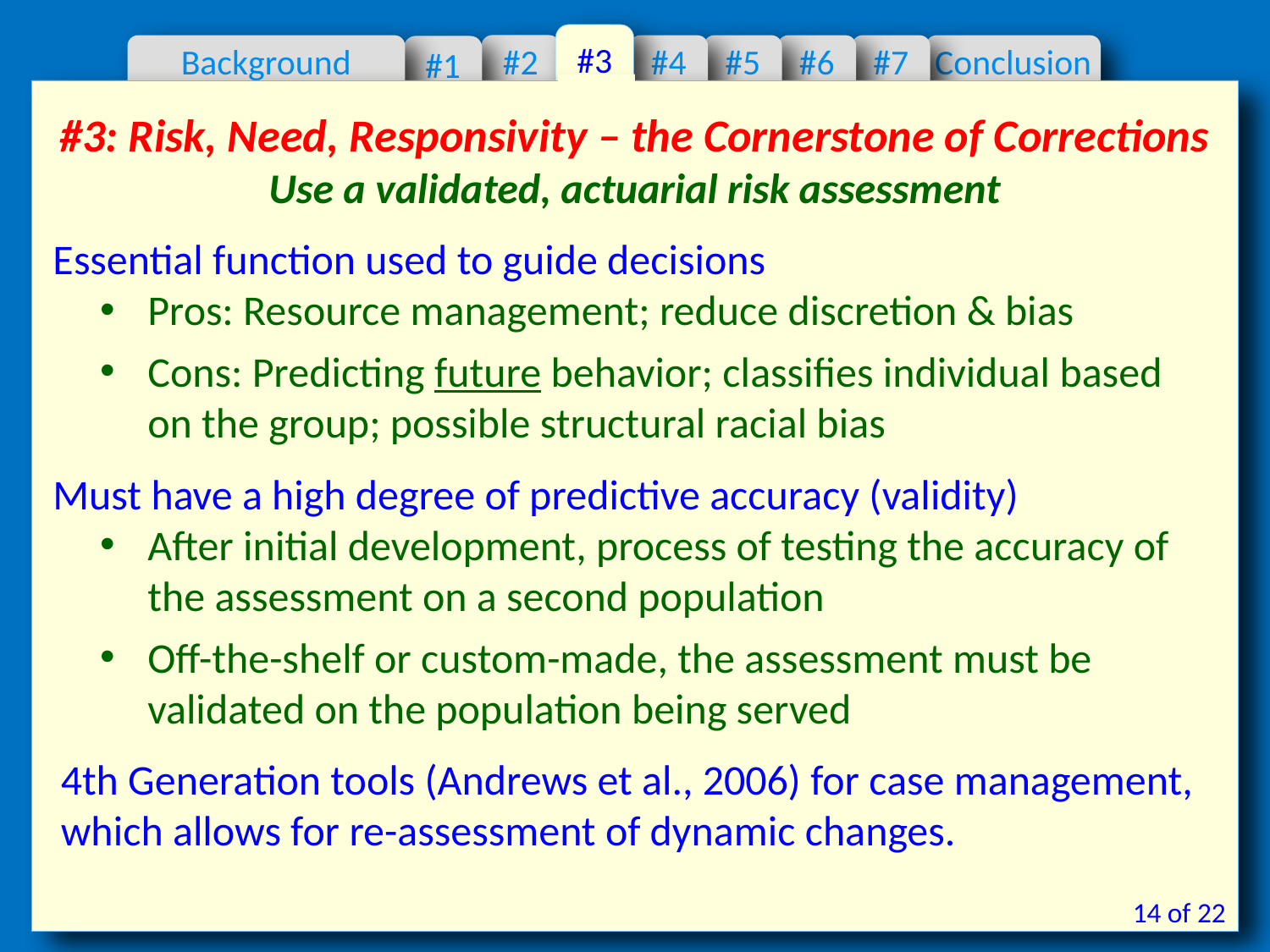

#3
#2
#4
#5
#6
#7
Conclusion
#1
Background

#3: Risk, Need, Responsivity – the Cornerstone of Corrections
Use a validated, actuarial risk assessment
Essential function used to guide decisions
Pros: Resource management; reduce discretion & bias
Cons: Predicting future behavior; classifies individual based on the group; possible structural racial bias
Must have a high degree of predictive accuracy (validity)
After initial development, process of testing the accuracy of the assessment on a second population
Off-the-shelf or custom-made, the assessment must be validated on the population being served
4th Generation tools (Andrews et al., 2006) for case management, which allows for re-assessment of dynamic changes.

14 of 22